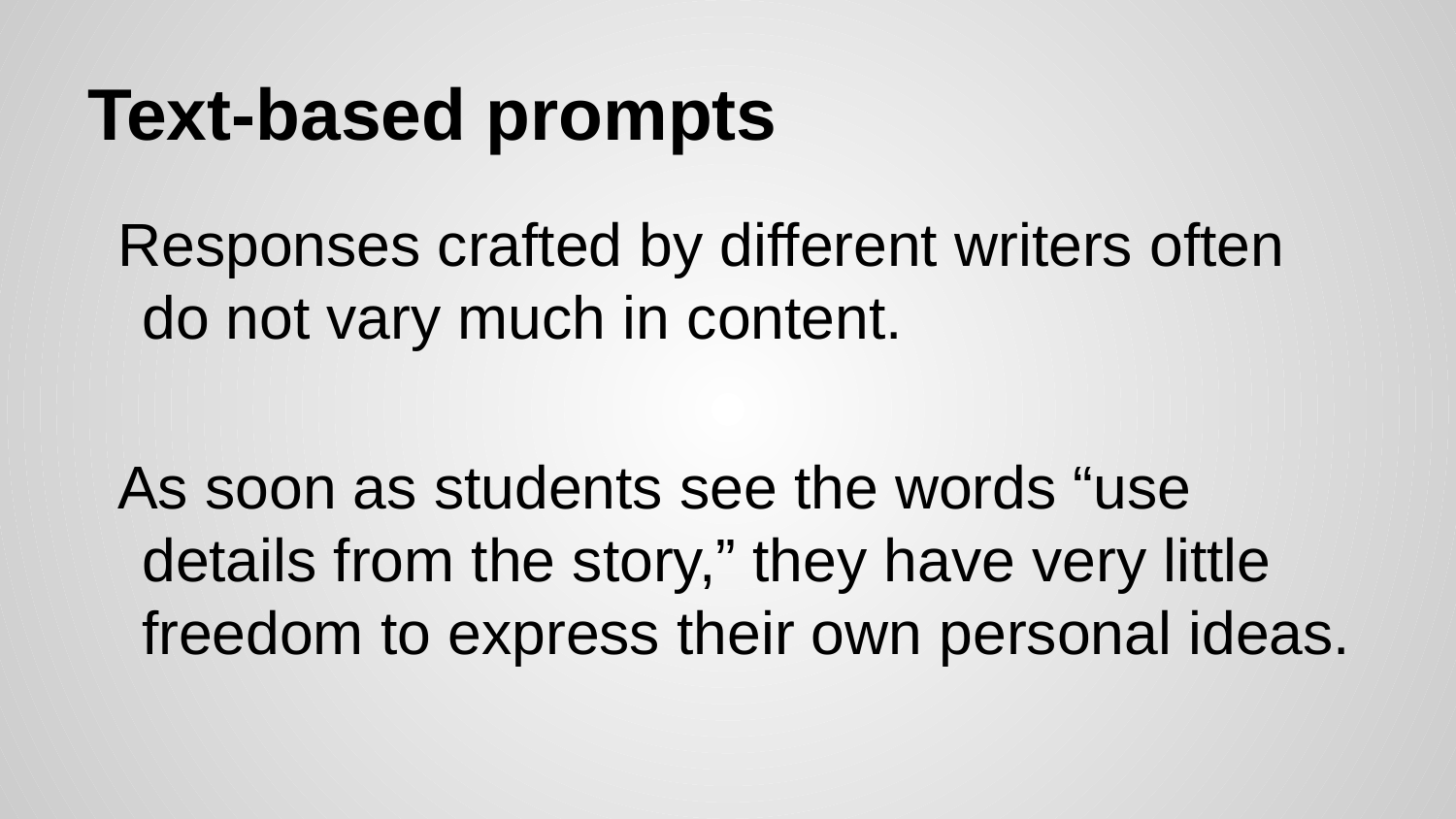

# Text-based prompts
Responses crafted by different writers often do not vary much in content.

As soon as students see the words “use details from the story,” they have very little freedom to express their own personal ideas.